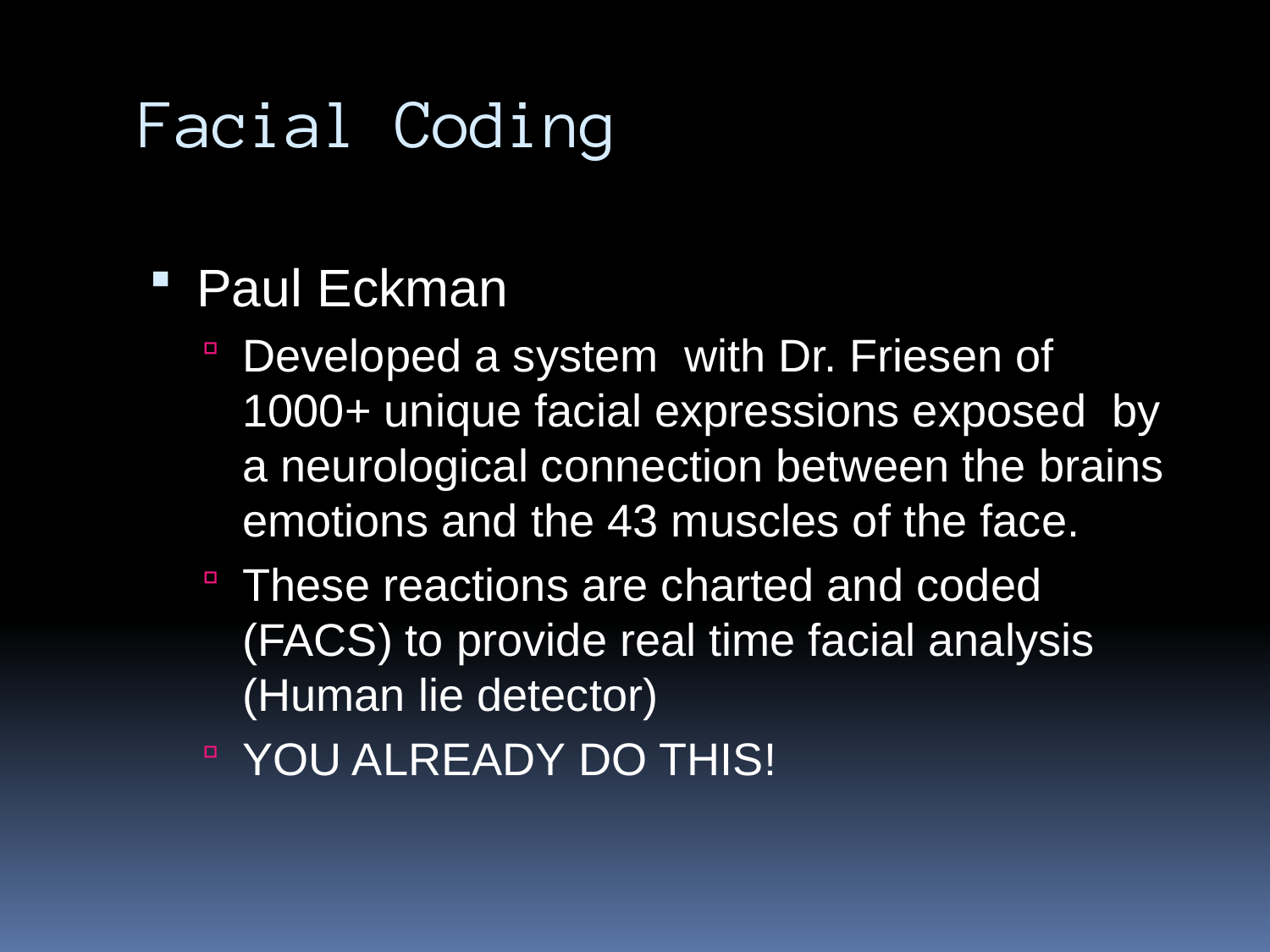

# Facial Coding
Paul Eckman
Developed a system  with Dr. Friesen of 1000+ unique facial expressions exposed  by a neurological connection between the brains emotions and the 43 muscles of the face.
These reactions are charted and coded (FACS) to provide real time facial analysis (Human lie detector)
YOU ALREADY DO THIS!